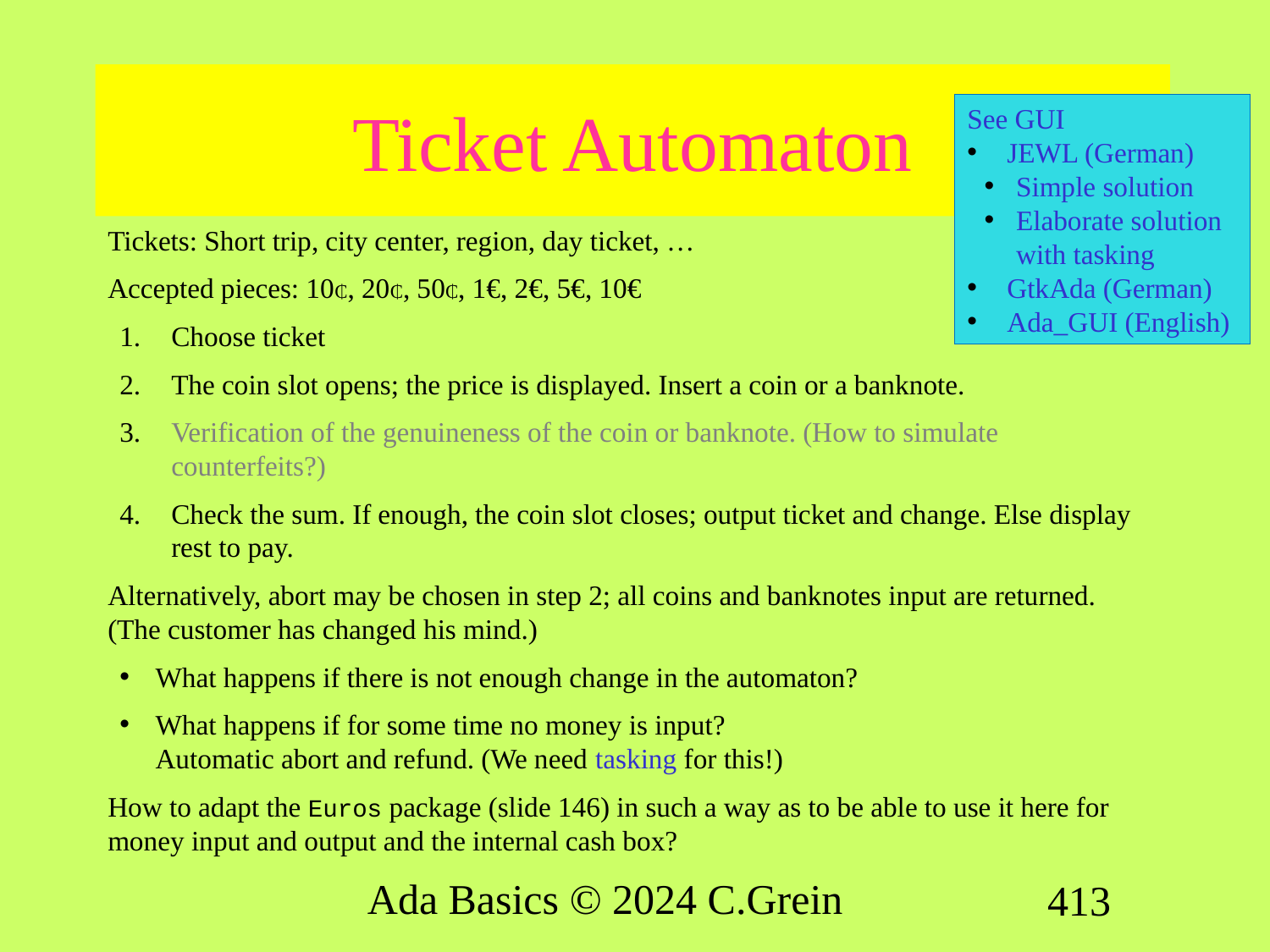

# Ticket Automaton
See GUI
JEWL (German)
Simple solution
Elaborate solution with tasking
GtkAda (German)
Ada_GUI (English)
Tickets: Short trip, city center, region, day ticket, …
Accepted pieces: 10₵, 20₵, 50₵, 1€, 2€, 5€, 10€
Choose ticket
The coin slot opens; the price is displayed. Insert a coin or a banknote.
Verification of the genuineness of the coin or banknote. (How to simulate counterfeits?)
Check the sum. If enough, the coin slot closes; output ticket and change. Else display rest to pay.
Alternatively, abort may be chosen in step 2; all coins and banknotes input are returned. (The customer has changed his mind.)
What happens if there is not enough change in the automaton?
What happens if for some time no money is input?
Automatic abort and refund. (We need tasking for this!)
How to adapt the Euros package (slide 146) in such a way as to be able to use it here for money input and output and the internal cash box?
Ada Basics © 2024 C.Grein
413